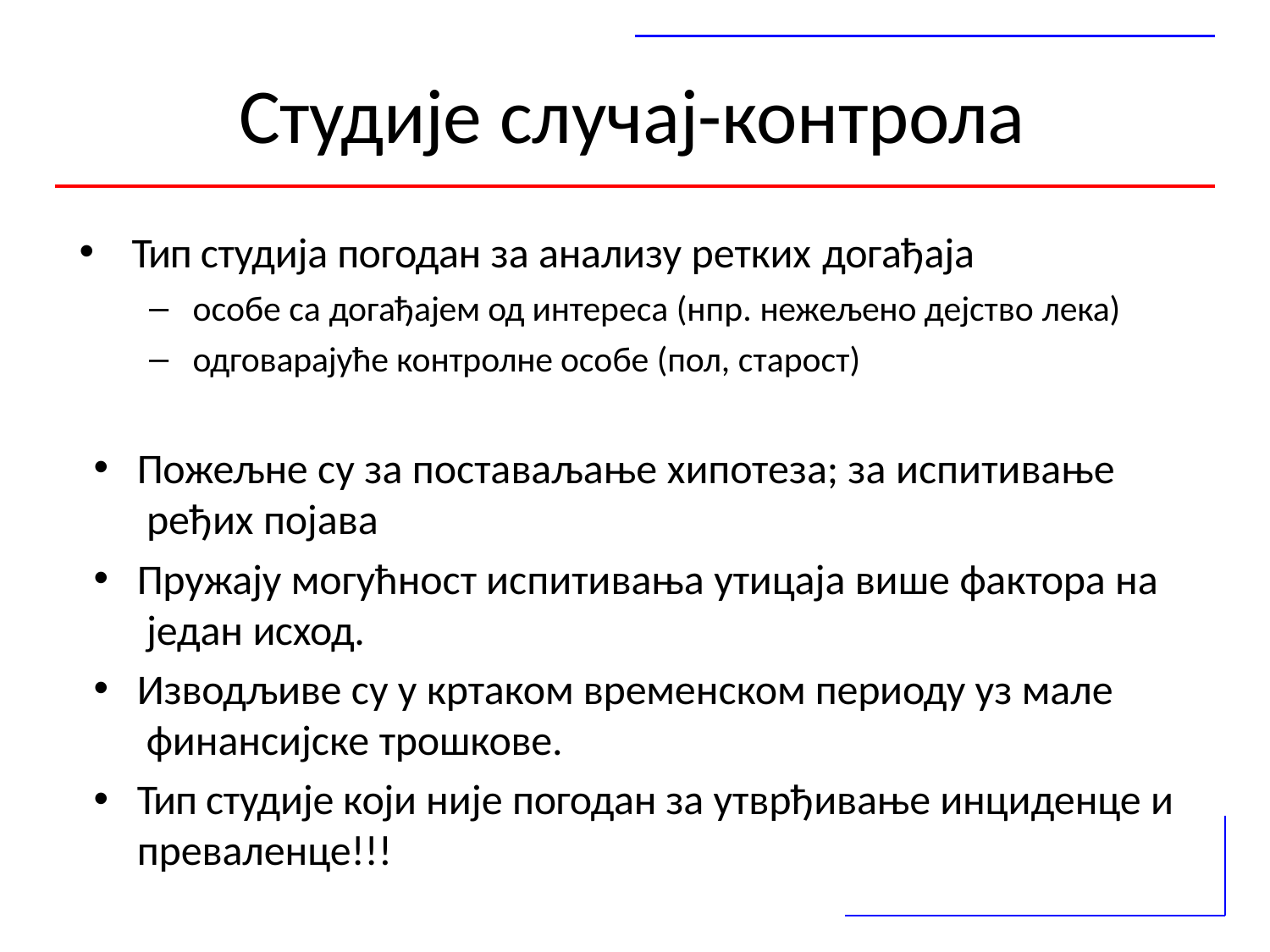

# Студије случај-контрола
Тип студија погодан за анализу ретких догађаја
особе са догађајем од интереса (нпр. нежељено дејство лека)
одговарајуће контролне особе (пол, старост)

Пожељне су за поставаљање хипотеза; за испитивање  ређих појава
Пружају могућност испитивања утицаја више фактора на  један исход.
Изводљиве су у кртаком временском периоду уз мале  финансијске трошкове.
Тип студије који није погодан за утврђивање инциденце и  преваленце!!!